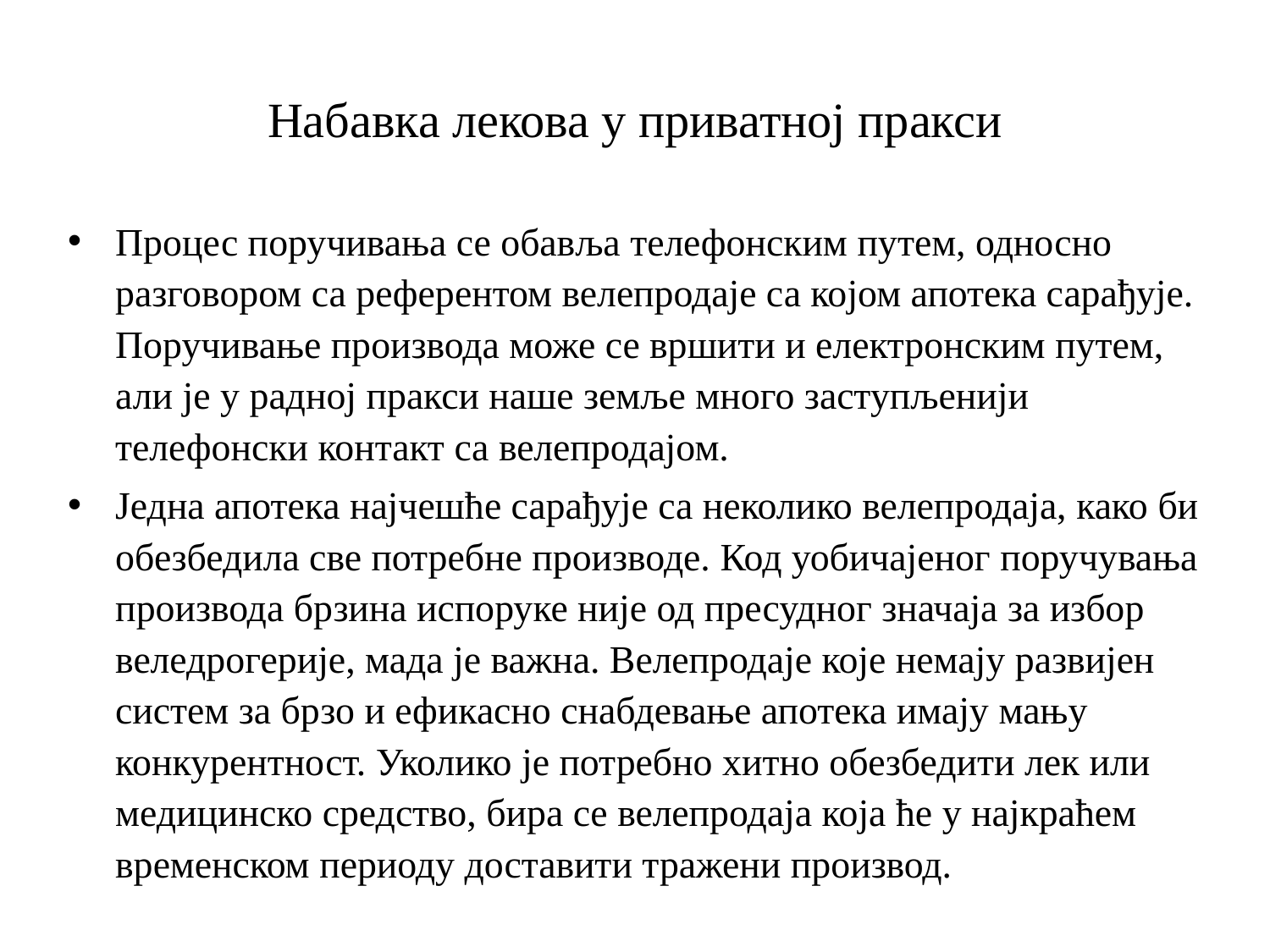

# Набавка лекова у приватној пракси
Процес поручивања се обавља телефонским путем, односно разговором са референтом велепродаје са којом апотека сарађује. Поручивање производа може се вршити и електронским путем, али је у радној пракси наше земље много заступљенији телефонски контакт са велепродајом.
Једна апотека најчешће сарађује са неколико велепродаја, како би обезбедила све потребне производе. Код уобичајеног поручувања производа брзина испоруке није од пресудног значаја за избор веледрогерије, мада је важна. Велепродаје које немају развијен систем за брзо и ефикасно снабдевање апотека имају мању конкурентност. Уколико је потребно хитно обезбедити лек или медицинско средство, бира се велепродаја која ће у најкраћем временском периоду доставити тражени производ.